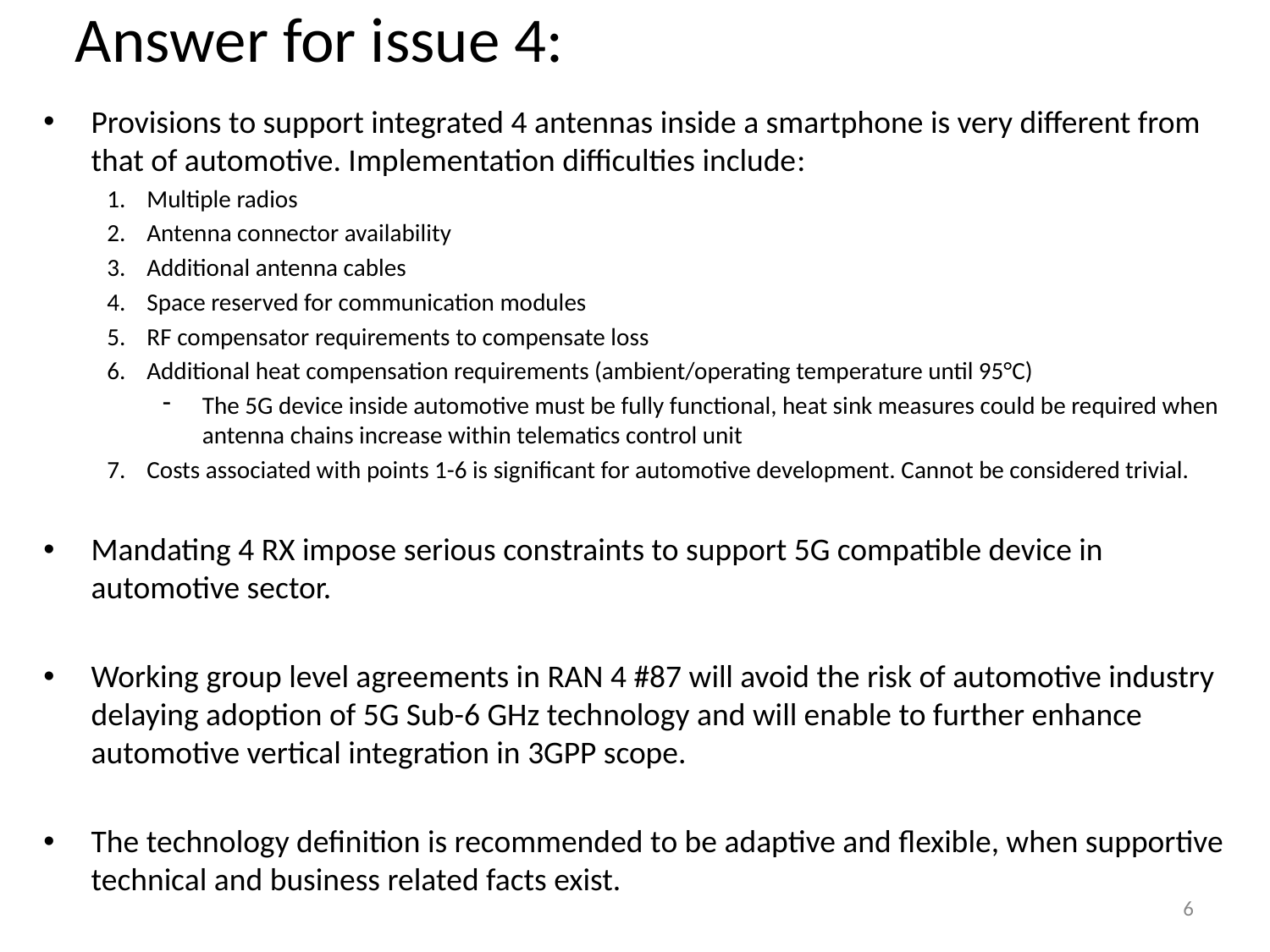

# Answer for issue 4:
Provisions to support integrated 4 antennas inside a smartphone is very different from that of automotive. Implementation difficulties include:
Multiple radios
Antenna connector availability
Additional antenna cables
Space reserved for communication modules
RF compensator requirements to compensate loss
Additional heat compensation requirements (ambient/operating temperature until 95°C)
The 5G device inside automotive must be fully functional, heat sink measures could be required when antenna chains increase within telematics control unit
Costs associated with points 1-6 is significant for automotive development. Cannot be considered trivial.

Mandating 4 RX impose serious constraints to support 5G compatible device in automotive sector.

Working group level agreements in RAN 4 #87 will avoid the risk of automotive industry delaying adoption of 5G Sub-6 GHz technology and will enable to further enhance automotive vertical integration in 3GPP scope.

The technology definition is recommended to be adaptive and flexible, when supportive technical and business related facts exist.

6